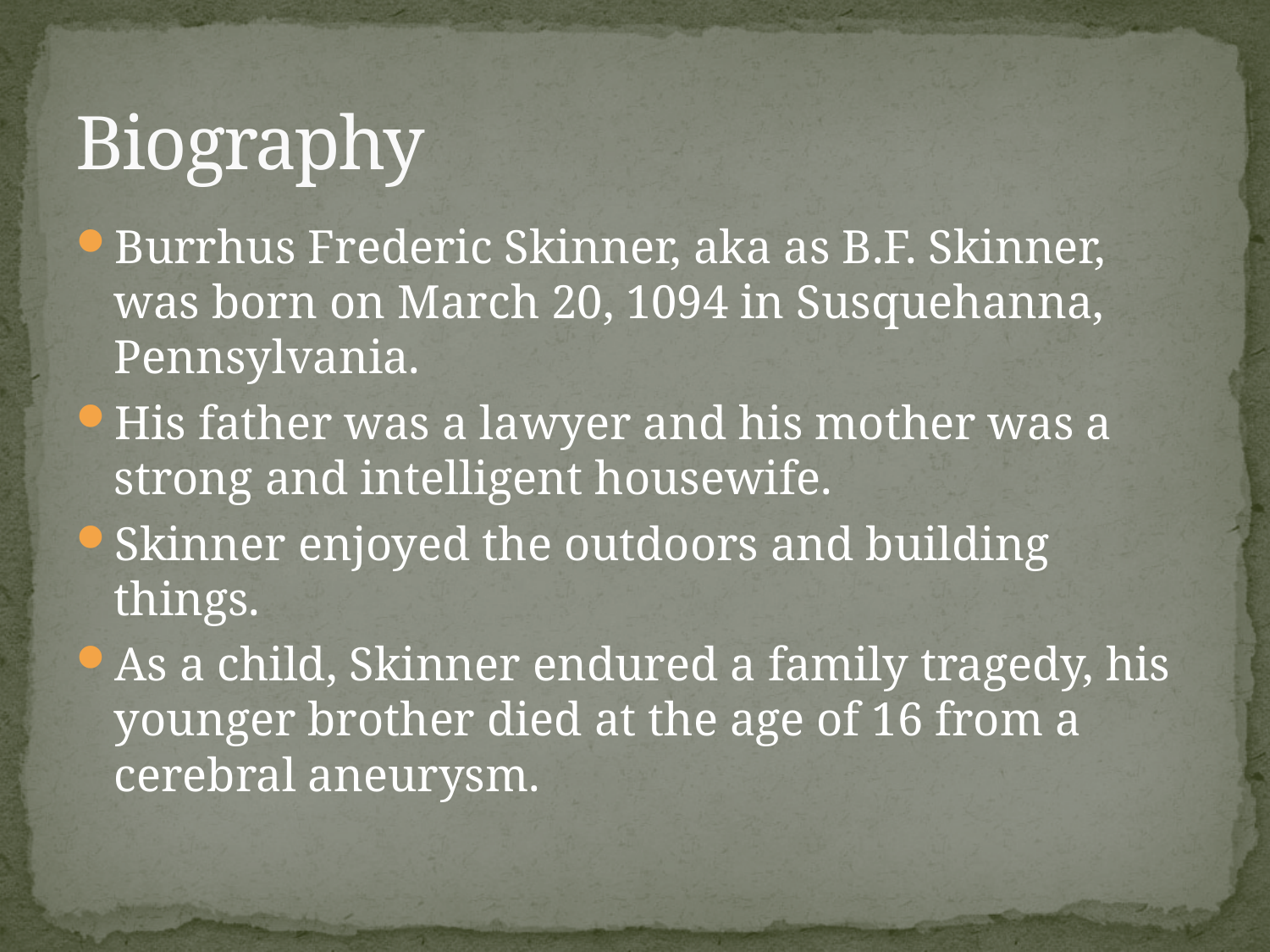

# Biography
Burrhus Frederic Skinner, aka as B.F. Skinner, was born on March 20, 1094 in Susquehanna, Pennsylvania.
His father was a lawyer and his mother was a strong and intelligent housewife.
Skinner enjoyed the outdoors and building things.
As a child, Skinner endured a family tragedy, his younger brother died at the age of 16 from a cerebral aneurysm.